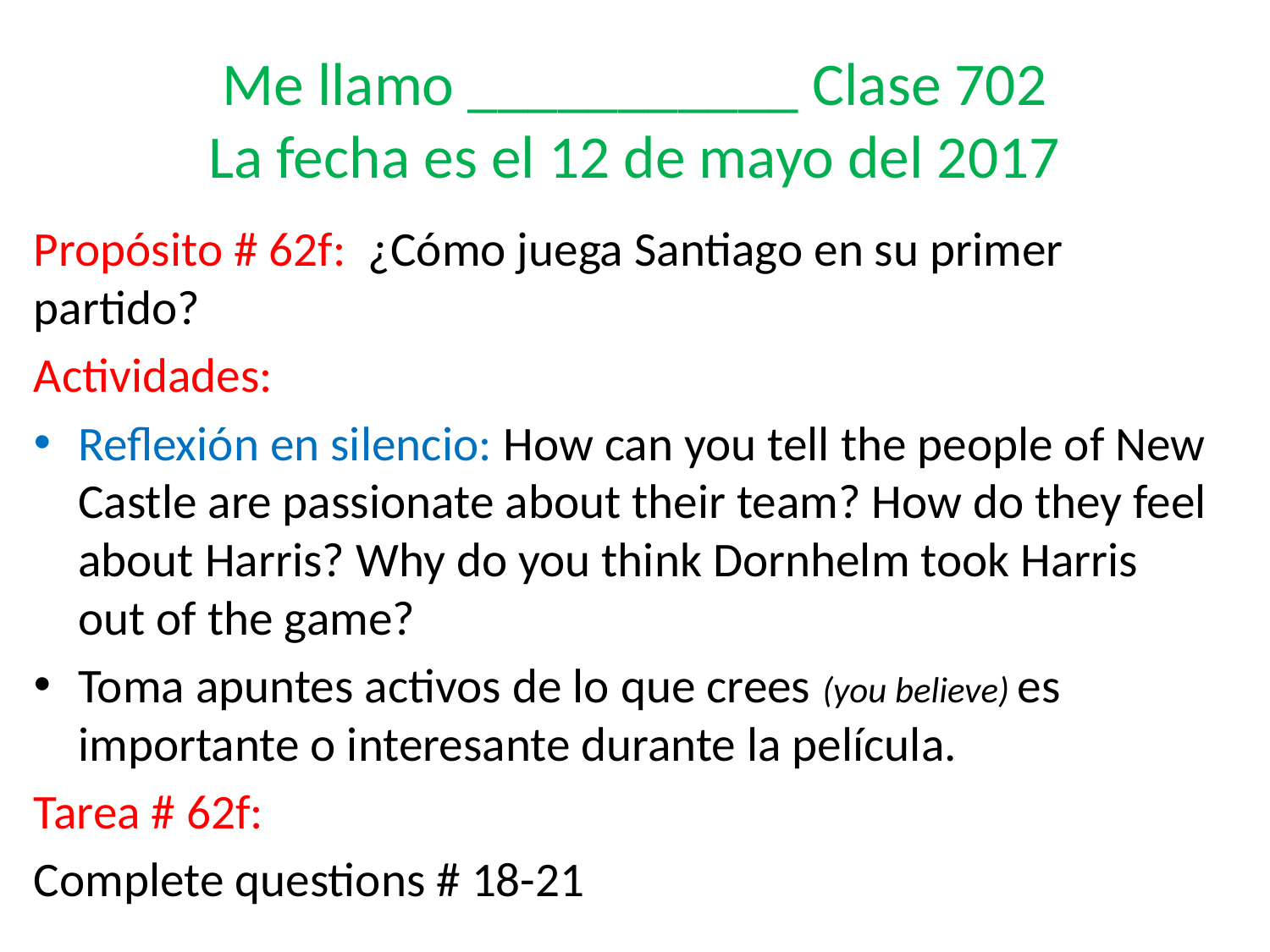

# Me llamo ___________ Clase 702 La fecha es el 12 de mayo del 2017
Propósito # 62f:  ¿Cómo juega Santiago en su primer partido?
Actividades:
Reflexión en silencio: How can you tell the people of New Castle are passionate about their team? How do they feel about Harris? Why do you think Dornhelm took Harris out of the game?
Toma apuntes activos de lo que crees (you believe) es importante o interesante durante la película.
Tarea # 62f:
Complete questions # 18-21